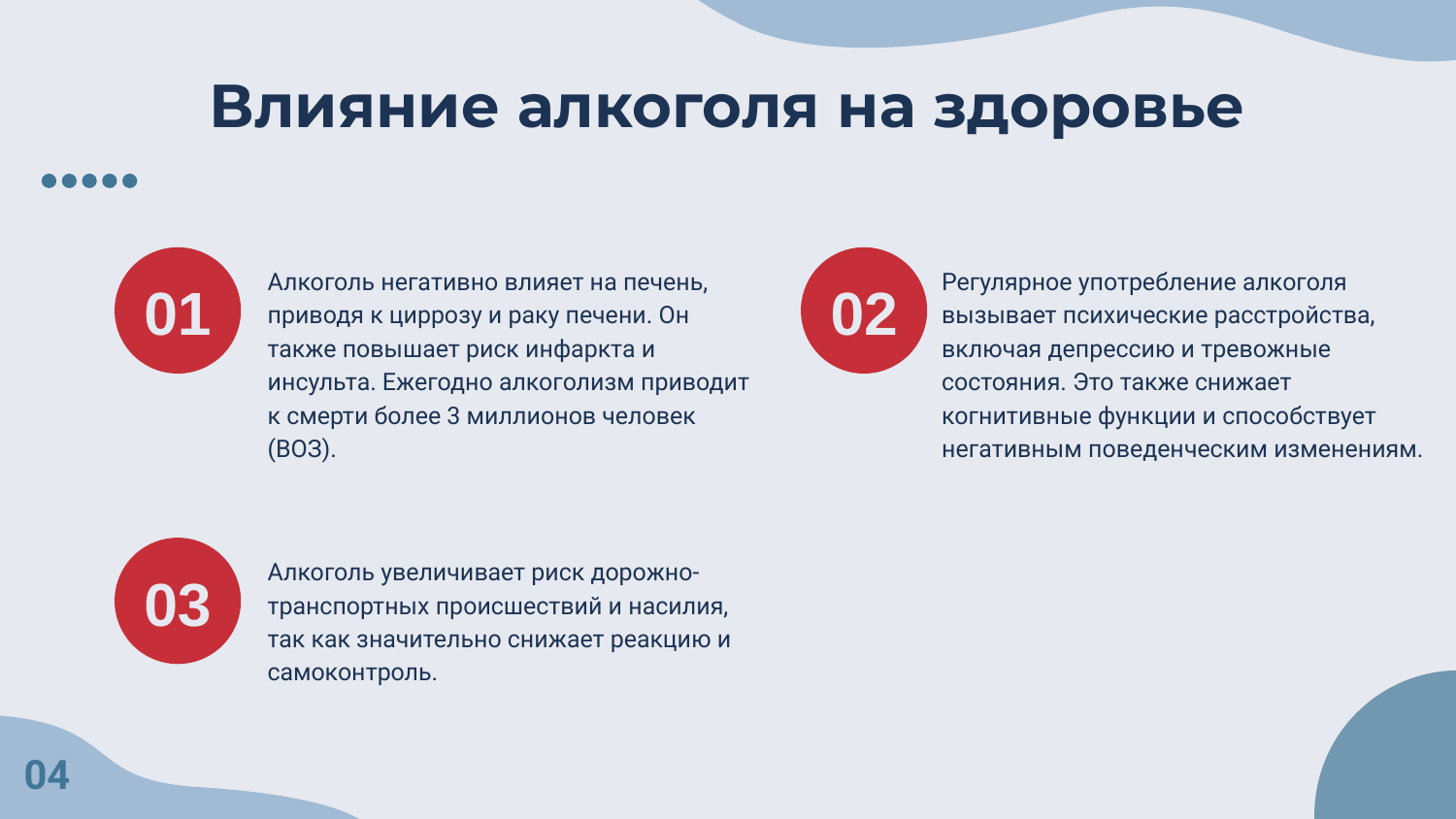

# Влияние алкоголя на здоровье

Алкоголь негативно влияет на печень, приводя к циррозу и раку печени. Он также повышает риск инфаркта и инсульта. Ежегодно алкоголизм приводит к смерти более 3 миллионов человек (ВОЗ).

Регулярное употребление алкоголя вызывает психические расстройства, включая депрессию и тревожные состояния. Это также снижает когнитивные функции и способствует негативным поведенческим изменениям.

01
02

Алкоголь увеличивает риск дорожно-транспортных происшествий и насилия, так как значительно снижает реакцию и самоконтроль.
03
04